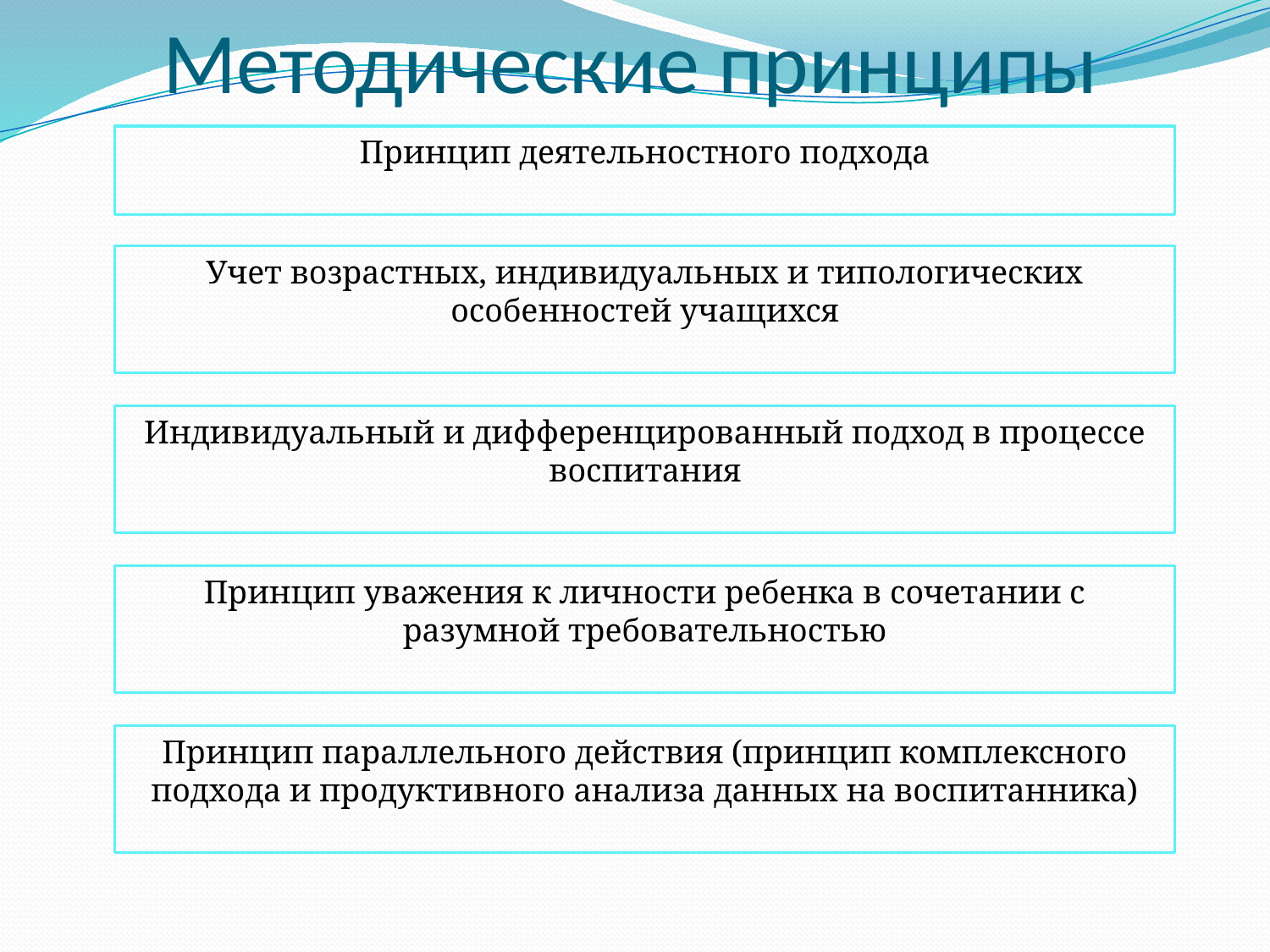

# Методические принципы
Принцип деятельностного подхода

Учет возрастных, индивидуальных и типологических особенностей учащихся

Индивидуальный и дифференцированный подход в процессе воспитания

Принцип уважения к личности ребенка в сочетании с разумной требовательностью

Принцип параллельного действия (принцип комплексного подхода и продуктивного анализа данных на воспитанника)